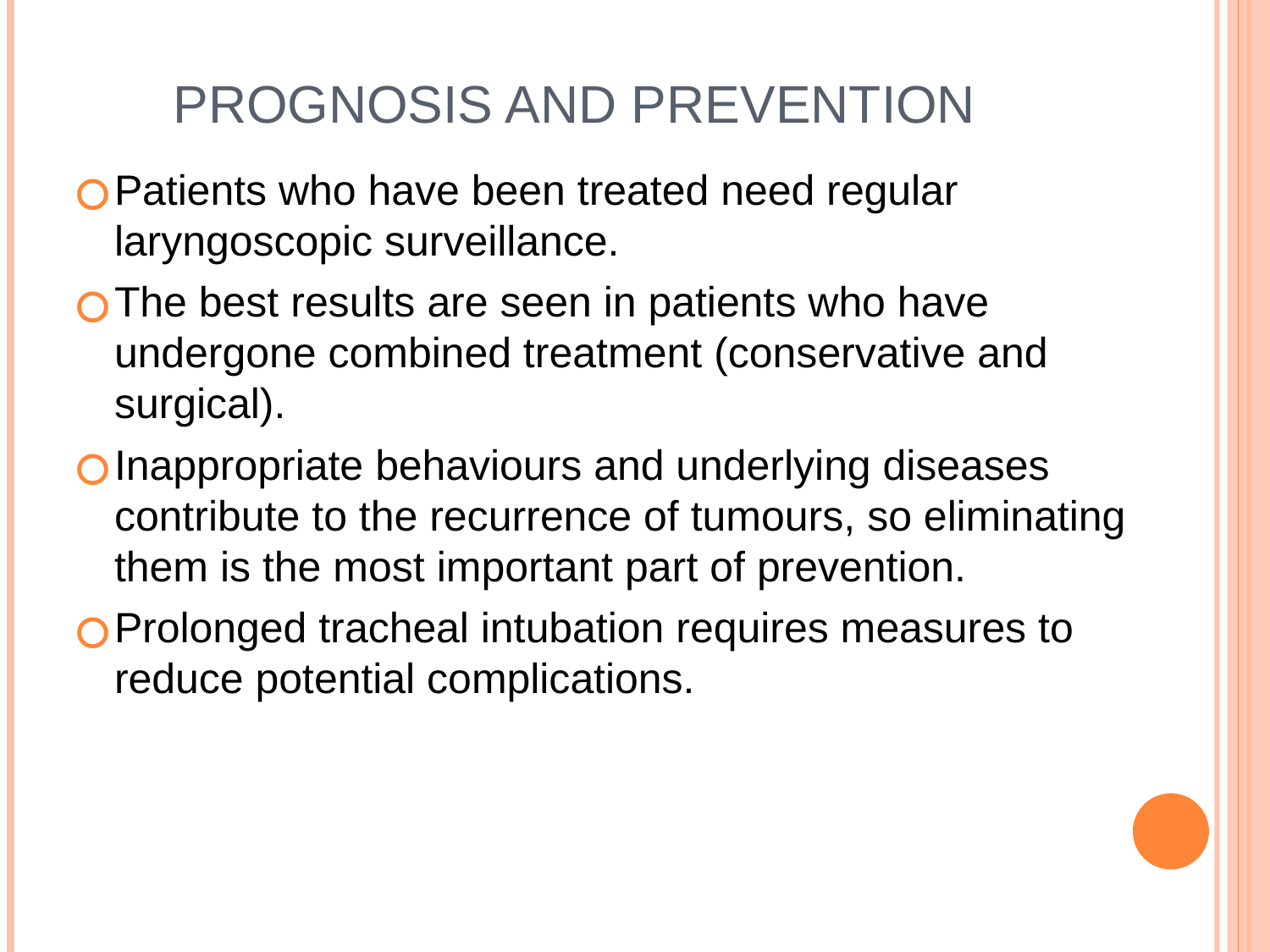

# Prognosis and prevention
Patients who have been treated need regular laryngoscopic surveillance.
The best results are seen in patients who have undergone combined treatment (conservative and surgical).
Inappropriate behaviours and underlying diseases contribute to the recurrence of tumours, so eliminating them is the most important part of prevention.
Prolonged tracheal intubation requires measures to reduce potential complications.